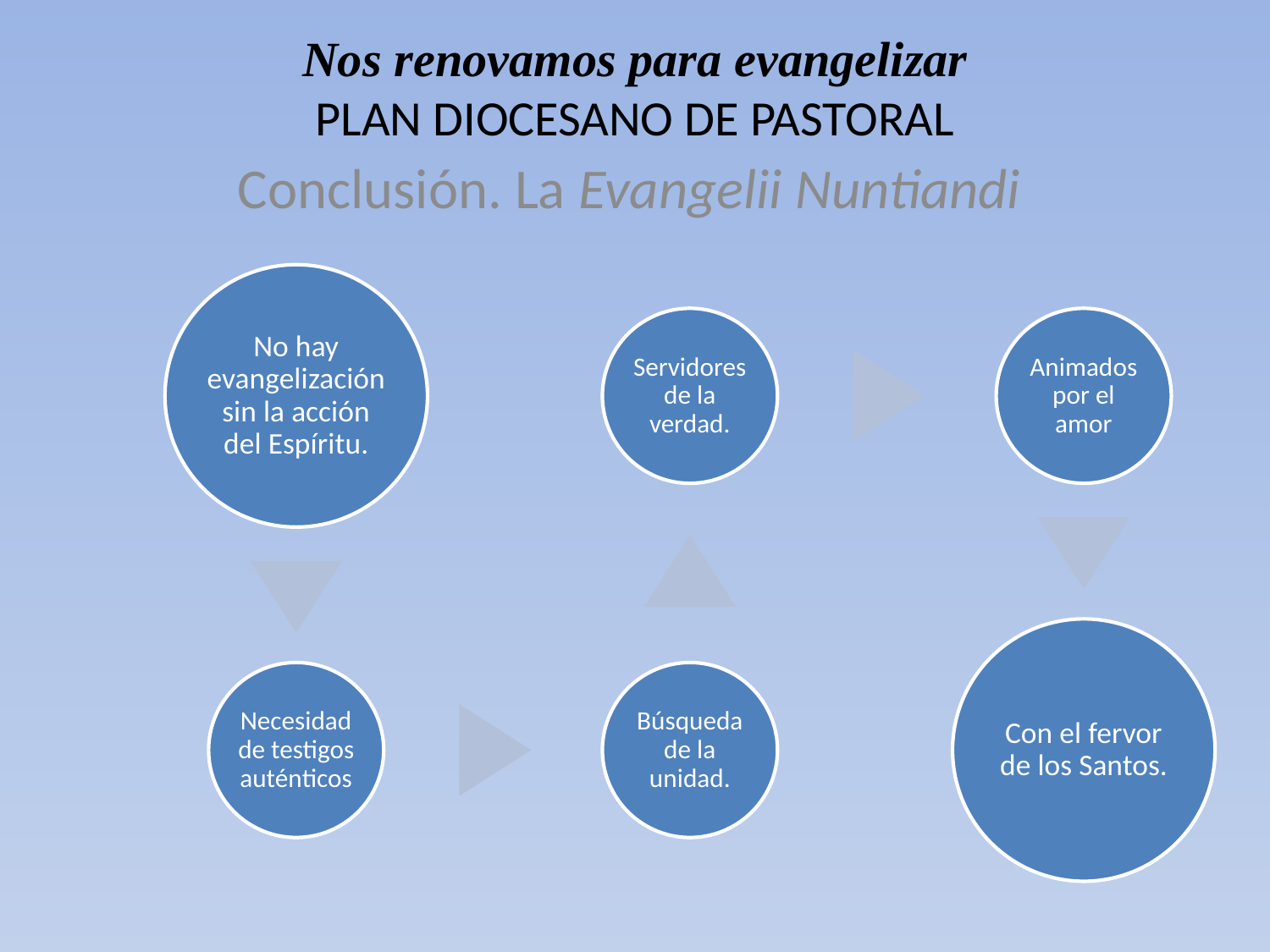

# Nos renovamos para evangelizar PLAN DIOCESANO DE PASTORAL
Conclusión. La Evangelii Nuntiandi
No hay evangelización sin la acción del Espíritu.
Necesidad de testigos auténticos
Búsqueda de la unidad.
Servidores de la verdad.
Animados por el amor
Con el fervor de los Santos.